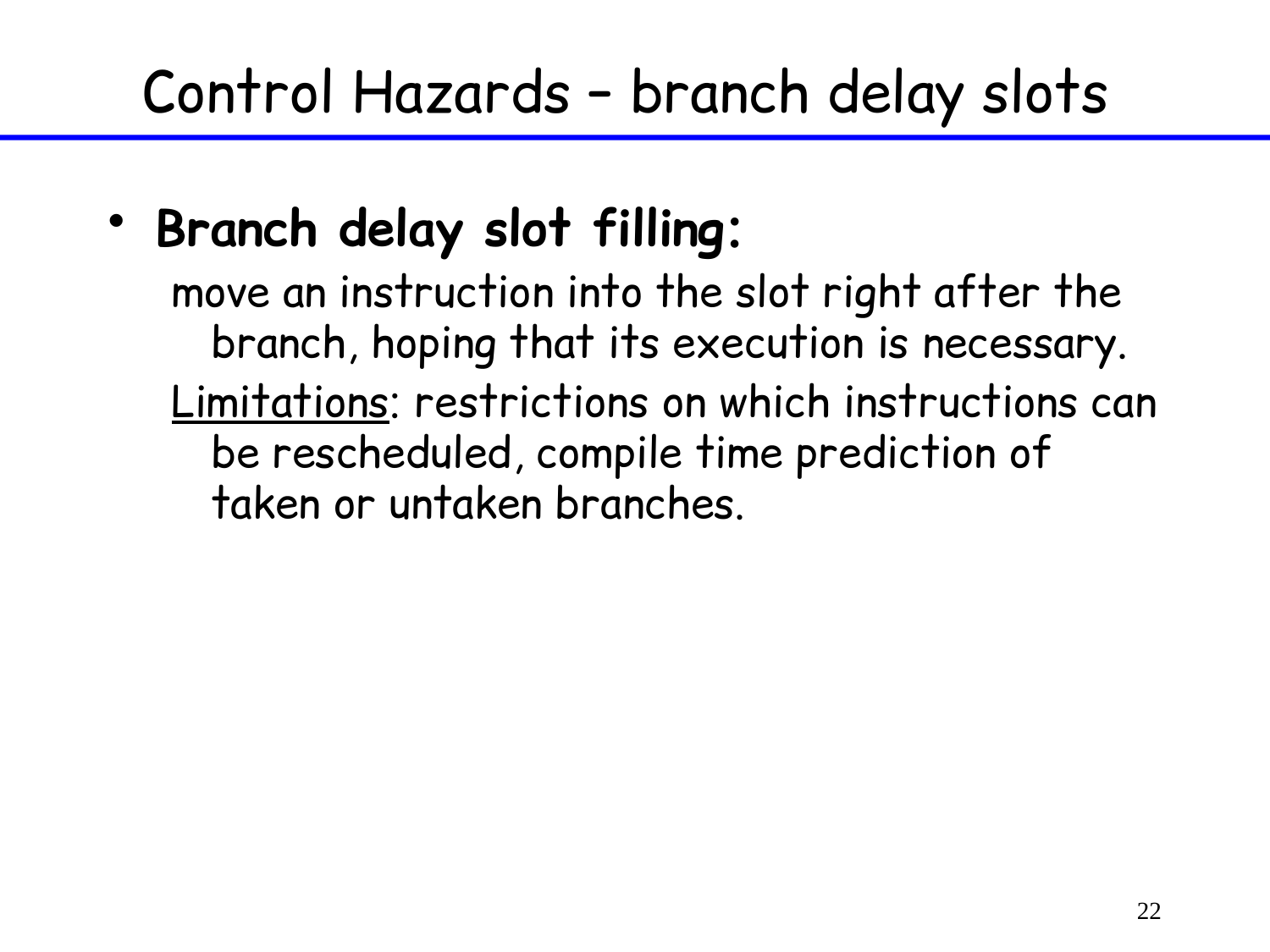

# Control Hazards – branch delay slots
Branch delay slot filling:
move an instruction into the slot right after the branch, hoping that its execution is necessary.
Limitations: restrictions on which instructions can be rescheduled, compile time prediction of taken or untaken branches.

22